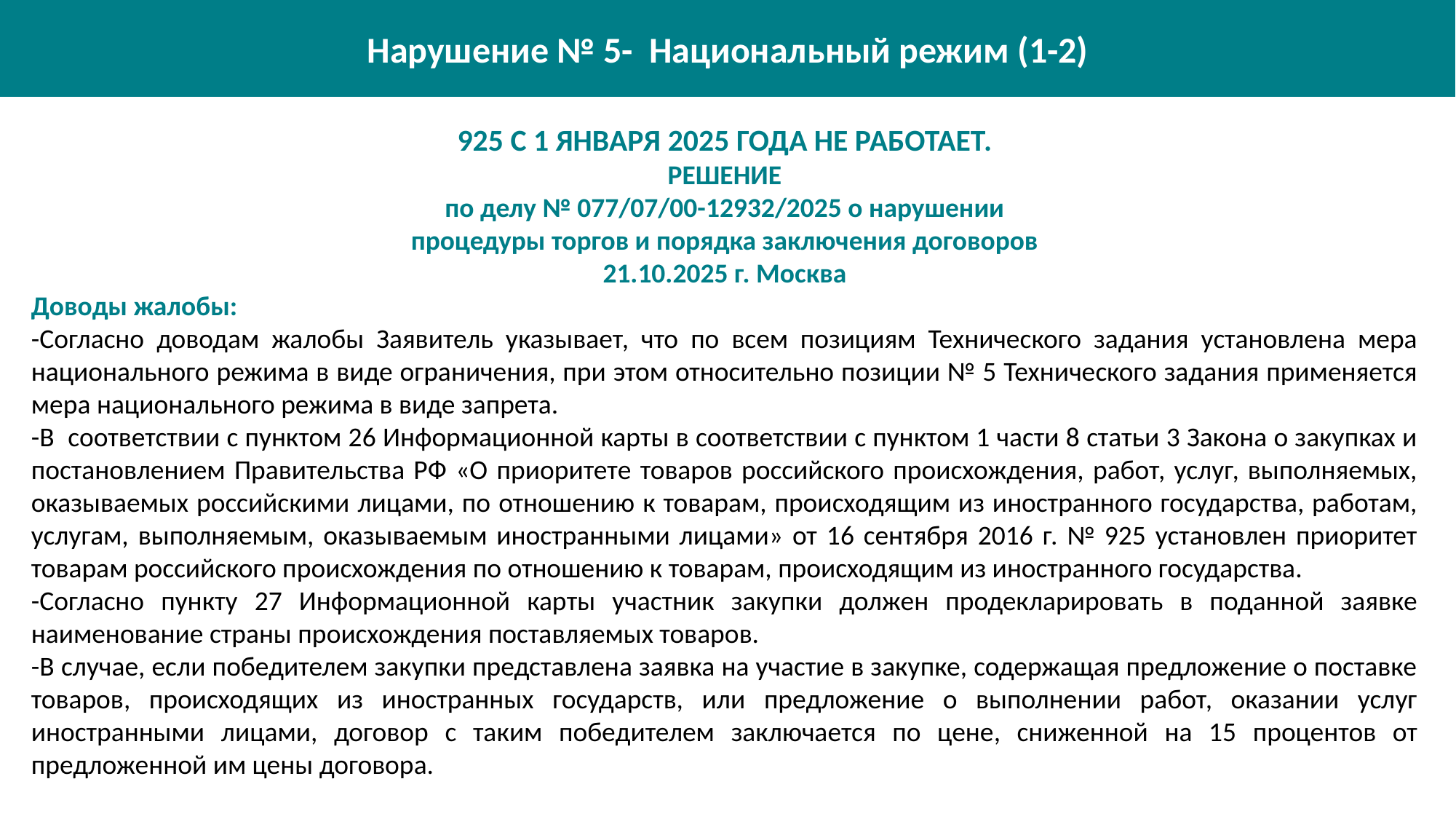

Нарушение № 5-  Национальный режим (1-2)

925 С 1 ЯНВАРЯ 2025 ГОДА НЕ РАБОТАЕТ.
РЕШЕНИЕ
по делу № 077/07/00-12932/2025 о нарушении
процедуры торгов и порядка заключения договоров
21.10.2025 г. Москва
Доводы жалобы:
-Согласно доводам жалобы Заявитель указывает, что по всем позициям Технического задания установлена мера национального режима в виде ограничения, при этом относительно позиции № 5 Технического задания применяется мера национального режима в виде запрета.
-В  соответствии с пунктом 26 Информационной карты в соответствии с пунктом 1 части 8 статьи 3 Закона о закупках и постановлением Правительства РФ «О приоритете товаров российского происхождения, работ, услуг, выполняемых, оказываемых российскими лицами, по отношению к товарам, происходящим из иностранного государства, работам, услугам, выполняемым, оказываемым иностранными лицами» от 16 сентября 2016 г. № 925 установлен приоритет товарам российского происхождения по отношению к товарам, происходящим из иностранного государства.
-Согласно пункту 27 Информационной карты участник закупки должен продекларировать в поданной заявке наименование страны происхождения поставляемых товаров.
-В случае, если победителем закупки представлена заявка на участие в закупке, содержащая предложение о поставке товаров, происходящих из иностранных государств, или предложение о выполнении работ, оказании услуг иностранными лицами, договор с таким победителем заключается по цене, сниженной на 15 процентов от предложенной им цены договора.